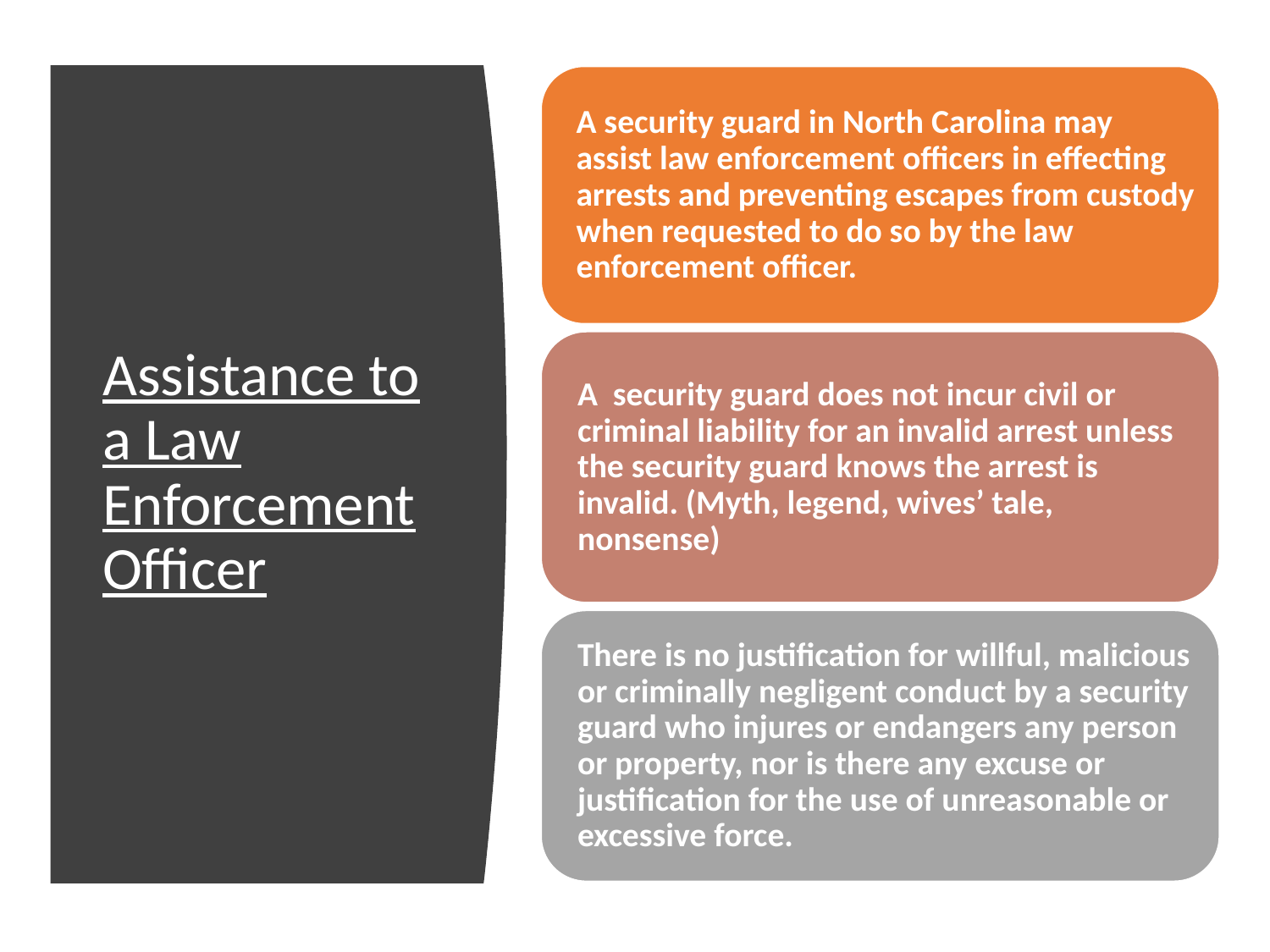

A security guard in North Carolina may assist law enforcement officers in effecting arrests and preventing escapes from custody when requested to do so by the law enforcement officer.
A  security guard does not incur civil or criminal liability for an invalid arrest unless the security guard knows the arrest is invalid. (Myth, legend, wives’ tale, nonsense)
There is no justification for willful, malicious or criminally negligent conduct by a security guard who injures or endangers any person or property, nor is there any excuse or justification for the use of unreasonable or excessive force.

# Assistance to a Law Enforcement Officer